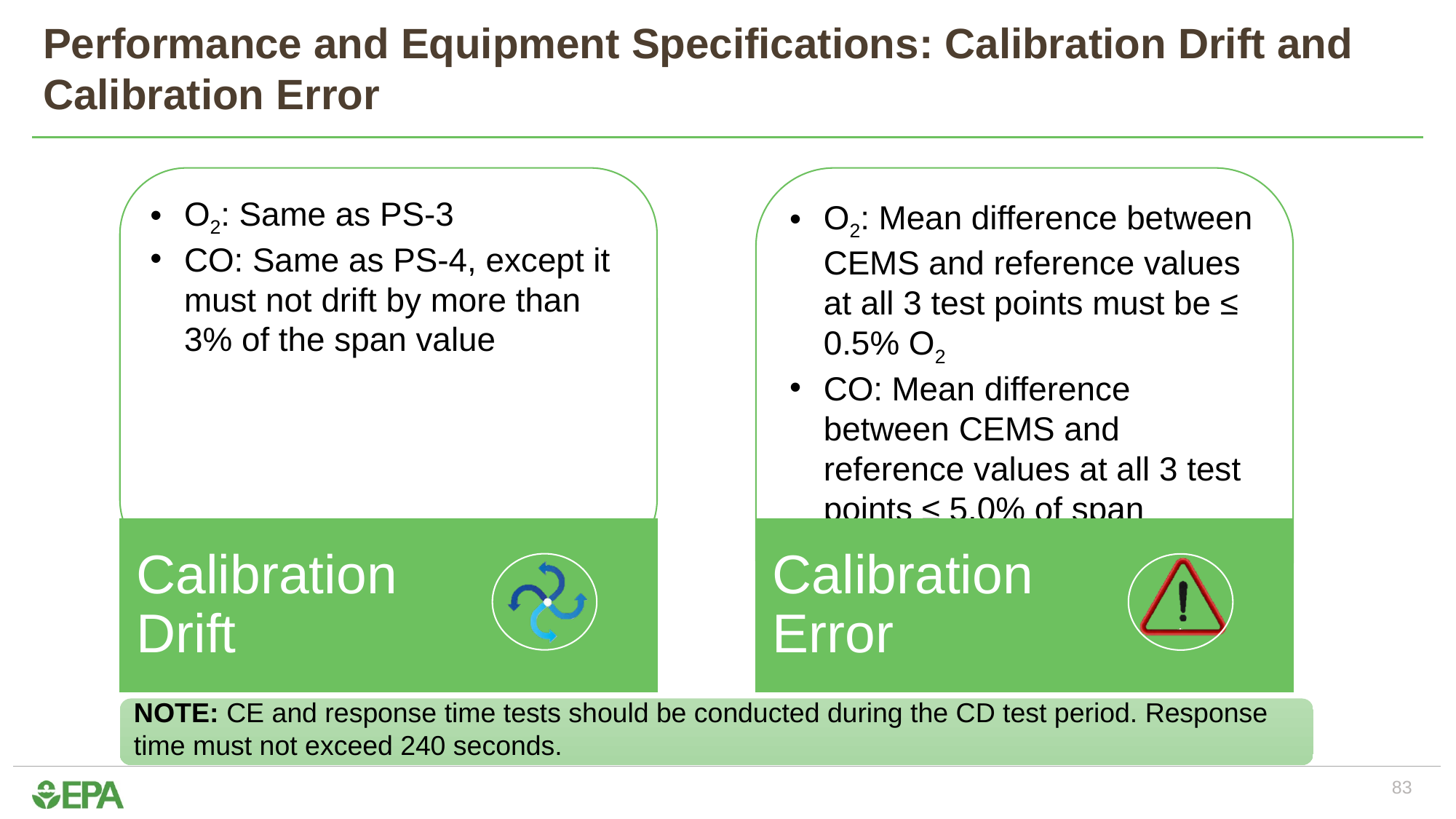

# Performance and Equipment Specifications: Calibration Drift and Calibration Error
O2: Mean difference between CEMS and reference values at all 3 test points must be ≤ 0.5% O2
CO: Mean difference between CEMS and reference values at all 3 test points ≤ 5.0% of span

O2: Same as PS-3
CO: Same as PS-4, except it must not drift by more than 3% of the span value

Calibration Drift

Calibration Error

NOTE: CE and response time tests should be conducted during the CD test period. Response time must not exceed 240 seconds.

83